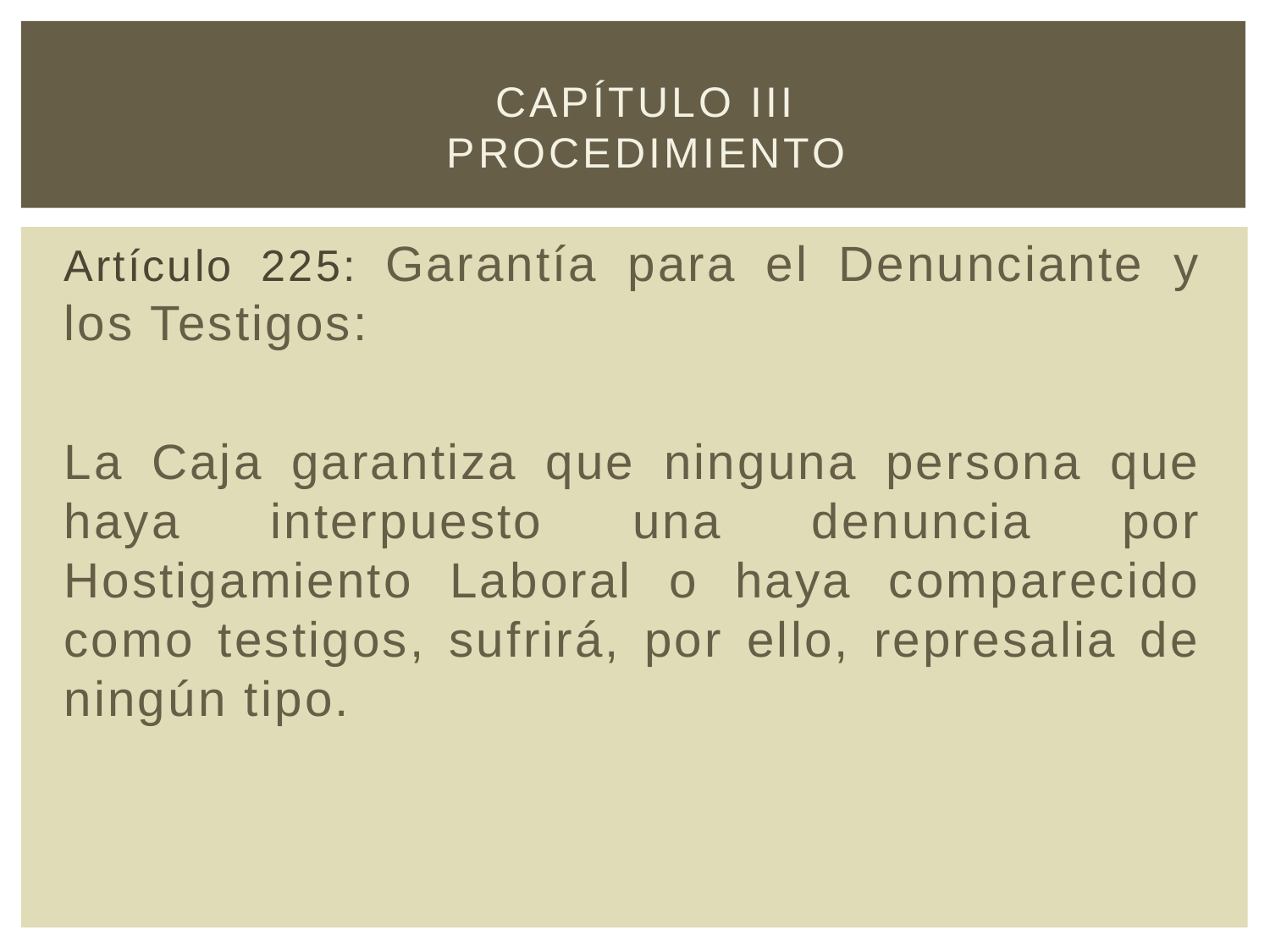

# Capítulo III PROCEDIMIENTO
Artículo 225: Garantía para el Denunciante y los Testigos:

La Caja garantiza que ninguna persona que haya interpuesto una denuncia por Hostigamiento Laboral o haya comparecido como testigos, sufrirá, por ello, represalia de ningún tipo.